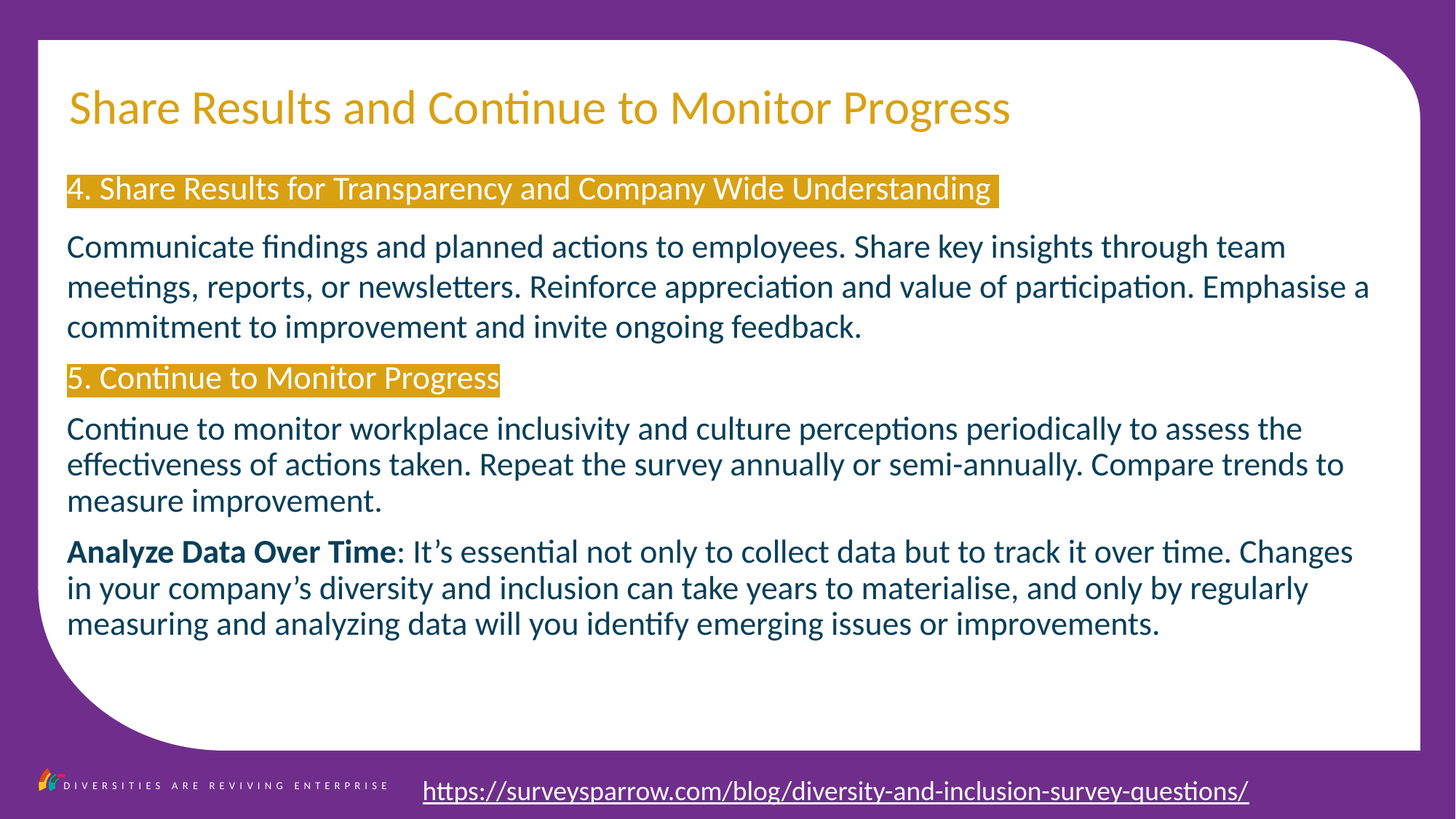

Share Results and Continue to Monitor Progress
4. Share Results for Transparency and Company Wide Understanding

Communicate findings and planned actions to employees. Share key insights through team meetings, reports, or newsletters. Reinforce appreciation and value of participation. Emphasise a commitment to improvement and invite ongoing feedback.
5. Continue to Monitor Progress
Continue to monitor workplace inclusivity and culture perceptions periodically to assess the effectiveness of actions taken. Repeat the survey annually or semi-annually. Compare trends to measure improvement.
Analyze Data Over Time: It’s essential not only to collect data but to track it over time. Changes in your company’s diversity and inclusion can take years to materialise, and only by regularly measuring and analyzing data will you identify emerging issues or improvements.

https://surveysparrow.com/blog/diversity-and-inclusion-survey-questions/